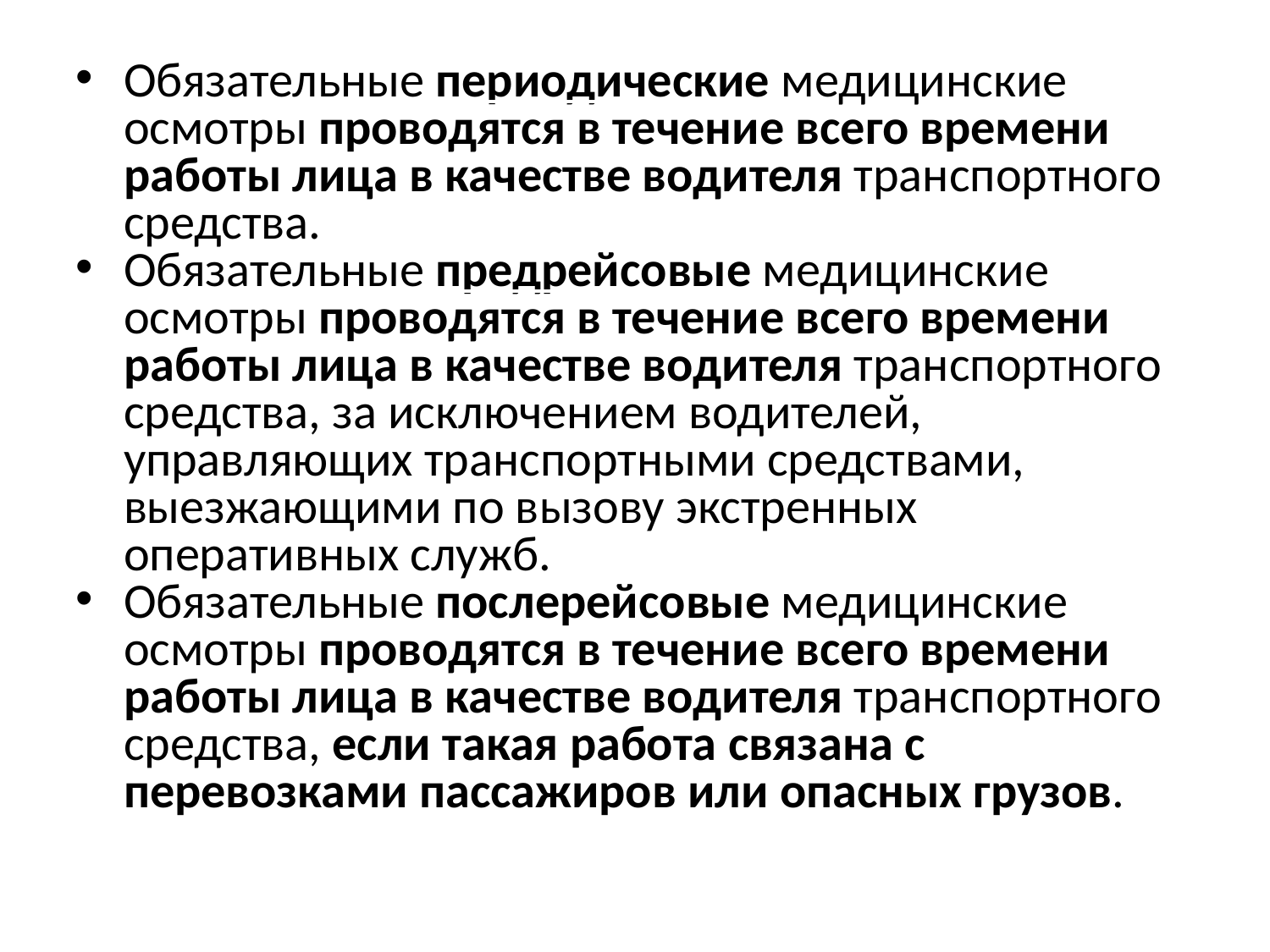

Обязательные периодические медицинские осмотры проводятся в течение всего времени работы лица в качестве водителя транспортного средства.
Обязательные предрейсовые медицинские осмотры проводятся в течение всего времени работы лица в качестве водителя транспортного средства, за исключением водителей, управляющих транспортными средствами, выезжающими по вызову экстренных оперативных служб.
Обязательные послерейсовые медицинские осмотры проводятся в течение всего времени работы лица в качестве водителя транспортного средства, если такая работа связана с перевозками пассажиров или опасных грузов.